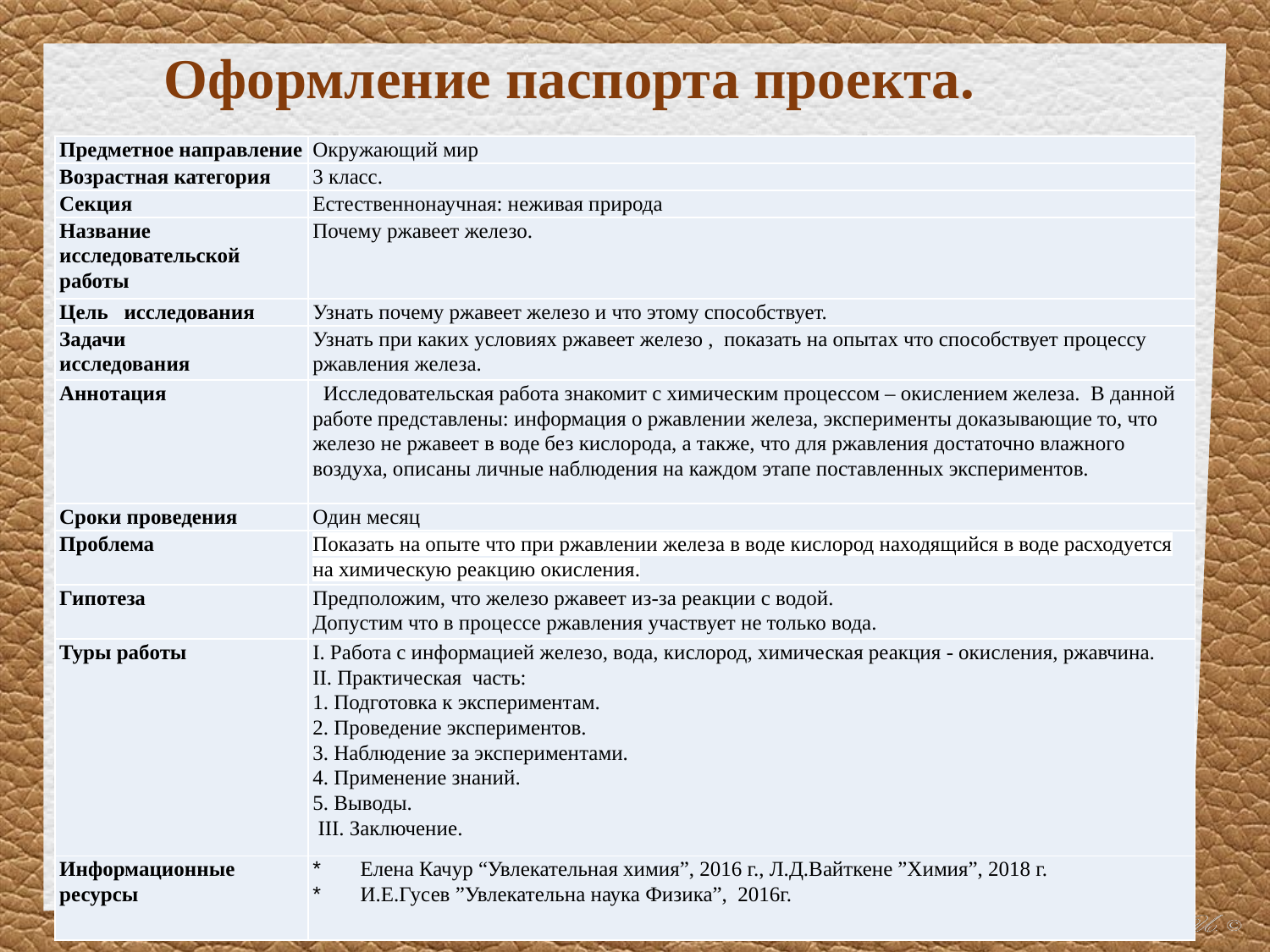

Оформление паспорта проекта.

| Предметное направление | Окружающий мир |
| --- | --- |
| Возрастная категория | 3 класс. |
| Секция | Естественнонаучная: неживая природа |
| Название исследовательской работы | Почему ржавеет железо. |
| Цель исследования | Узнать почему ржавеет железо и что этому способствует. |
| Задачи исследования | Узнать при каких условиях ржавеет железо , показать на опытах что способствует процессу ржавления железа. |
| Аннотация | Исследовательская работа знакомит с химическим процессом – окислением железа. В данной работе представлены: информация о ржавлении железа, эксперименты доказывающие то, что железо не ржавеет в воде без кислорода, а также, что для ржавления достаточно влажного воздуха, описаны личные наблюдения на каждом этапе поставленных экспериментов. |
| Сроки проведения | Один месяц |
| Проблема | Показать на опыте что при ржавлении железа в воде кислород находящийся в воде расходуется на химическую реакцию окисления. |
| Гипотеза | Предположим, что железо ржавеет из-за реакции с водой. Допустим что в процессе ржавления участвует не только вода. |
| Туры работы | I. Работа с информацией железо, вода, кислород, химическая реакция - окисления, ржавчина. II. Практическая часть: 1. Подготовка к экспериментам. 2. Проведение экспериментов. 3. Наблюдение за экспериментами. 4. Применение знаний. 5. Выводы. III. Заключение. |
| Информационные ресурсы | Елена Качур “Увлекательная химия”, 2016 г., Л.Д.Вайткене ”Химия”, 2018 г. И.Е.Гусев ”Увлекательна наука Физика”, 2016г. |